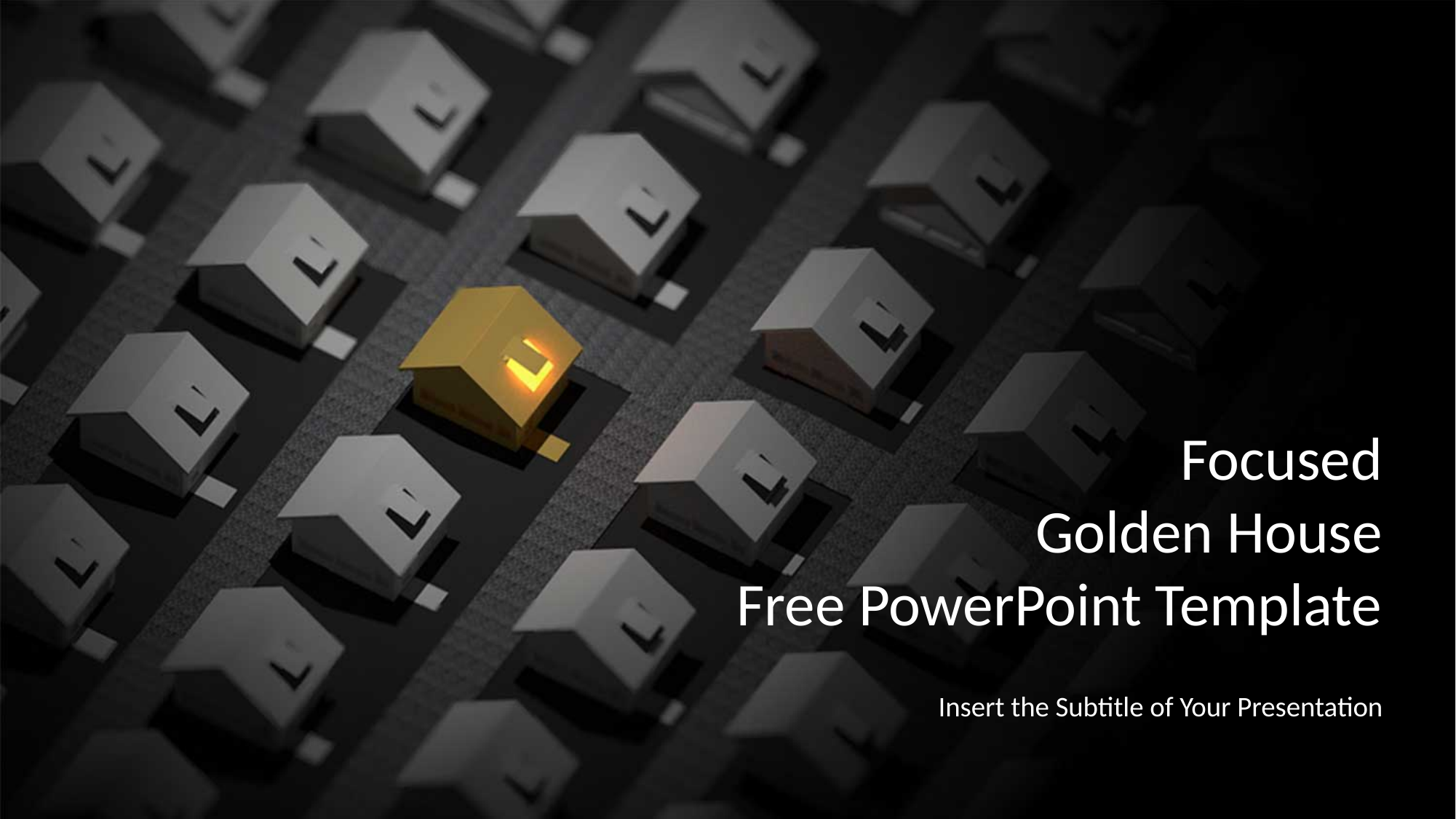

Focused
Golden House
Free PowerPoint Template
Insert the Subtitle of Your Presentation